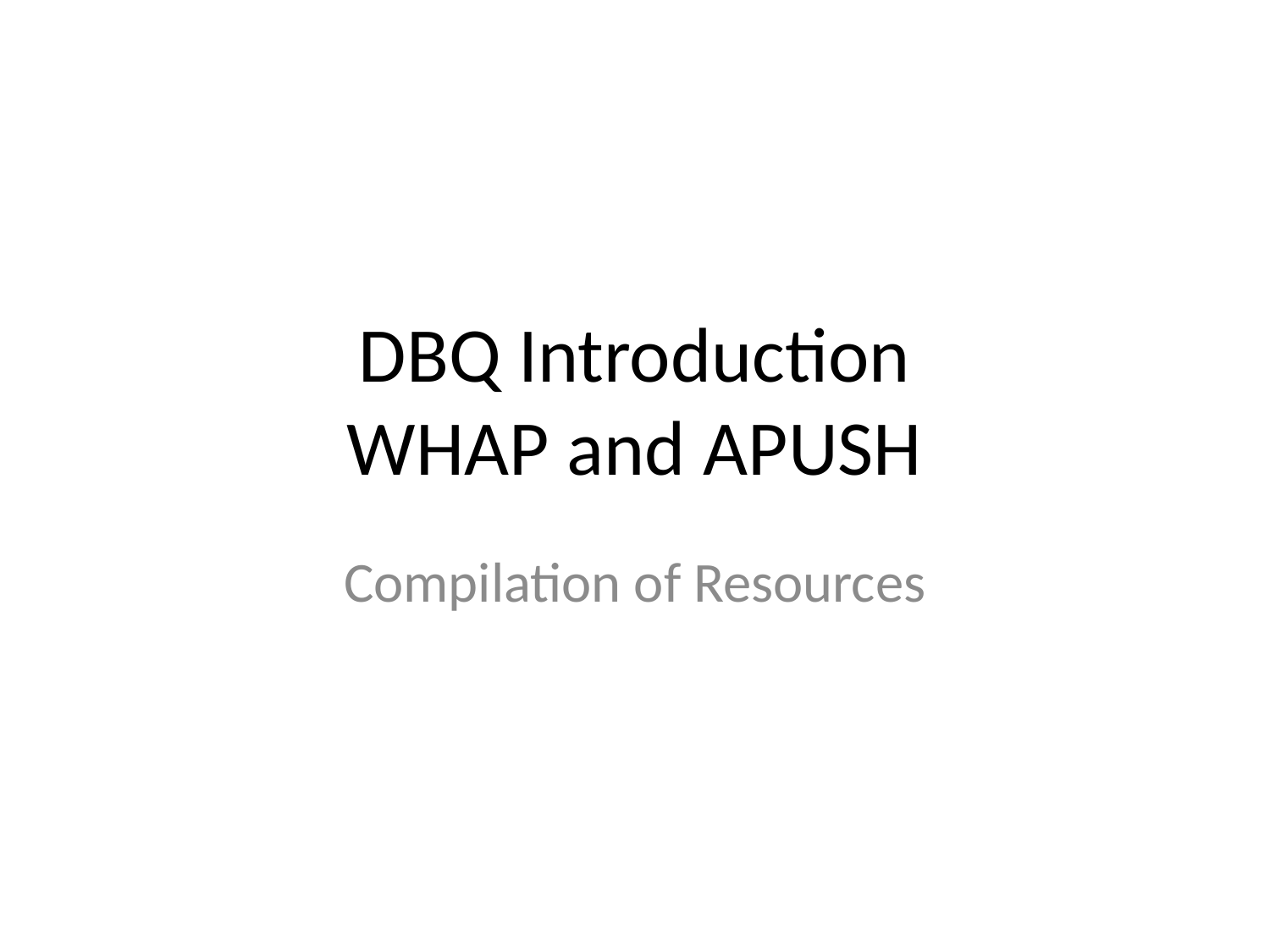

# DBQ Introduction WHAP and APUSH
Compilation of Resources